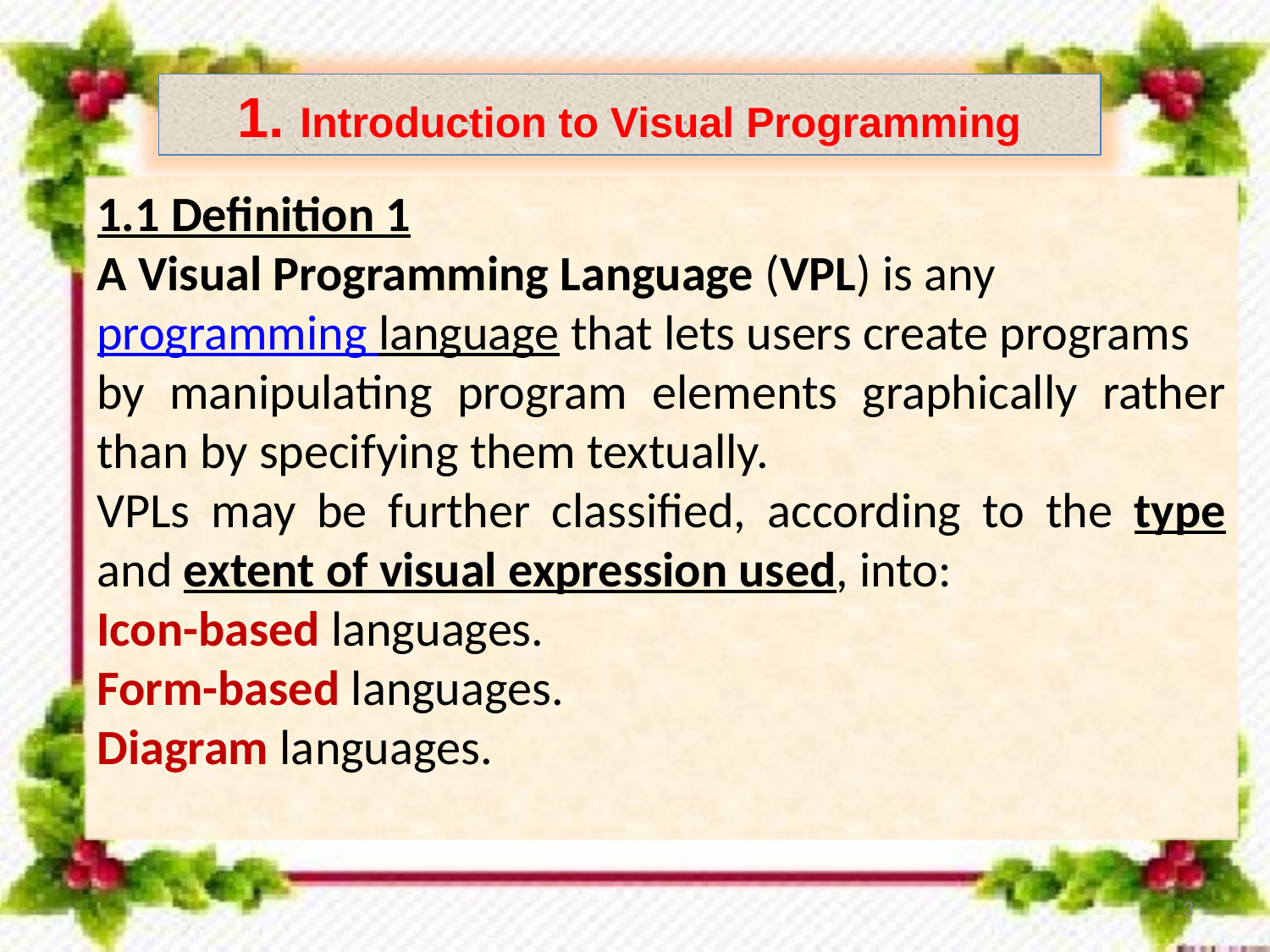

1. Introduction to Visual Programming
1.1 Definition 1
A Visual Programming Language (VPL) is any
programming language that lets users create programs
by manipulating program elements graphically rather than by specifying them textually.
VPLs may be further classified, according to the type and extent of visual expression used, into:
Icon-based languages.
Form-based languages.
Diagram languages.

3